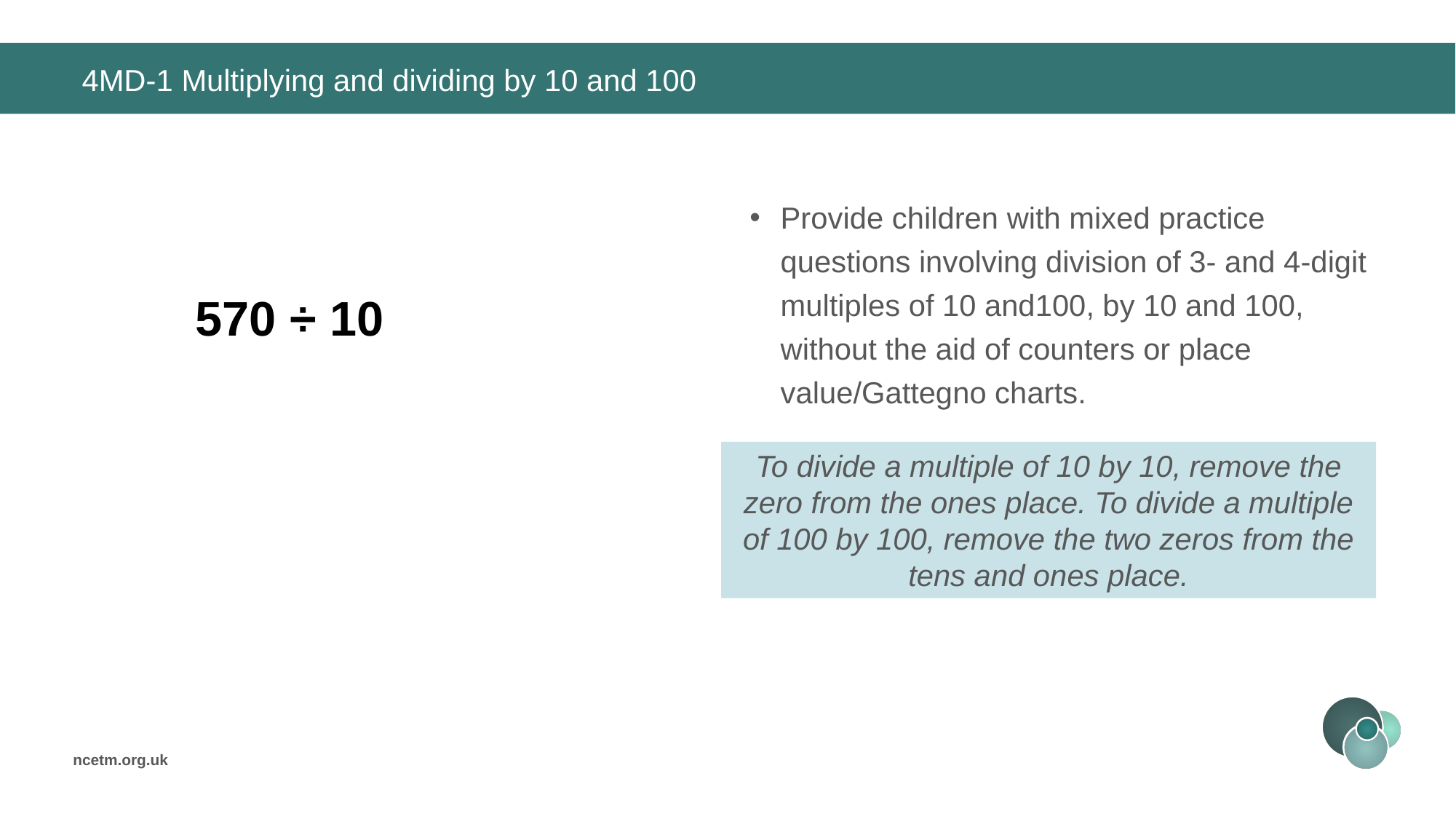

# 4MD-1 Multiplying and dividing by 10 and 100
Provide children with mixed practice questions involving division of 3- and 4-digit multiples of 10 and100, by 10 and 100, without the aid of counters or place value/Gattegno charts.

570 ÷ 10 = 57

6,120 ÷ 10 = 612

7,500 ÷ 100 = 75

To divide a multiple of 10 by 10, remove the zero from the ones place. To divide a multiple of 100 by 100, remove the two zeros from the tens and ones place.